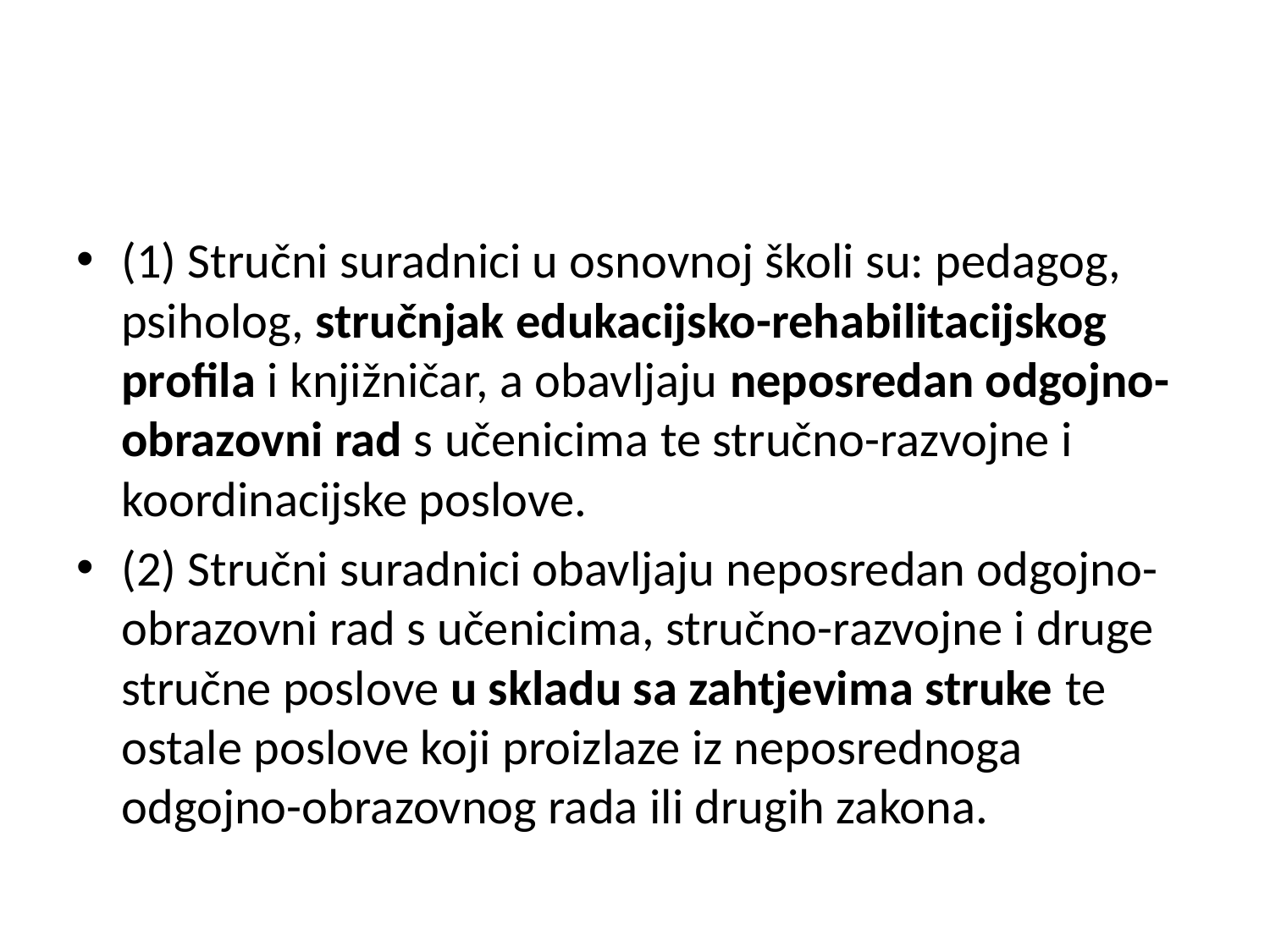

#
(1) Stručni suradnici u osnovnoj školi su: pedagog, psiholog, stručnjak edukacijsko-rehabilitacijskog profila i knjižničar, a obavljaju neposredan odgojno-obrazovni rad s učenicima te stručno-razvojne i koordinacijske poslove.
(2) Stručni suradnici obavljaju neposredan odgojno-obrazovni rad s učenicima, stručno-razvojne i druge stručne poslove u skladu sa zahtjevima struke te ostale poslove koji proizlaze iz neposrednoga odgojno-obrazovnog rada ili drugih zakona.